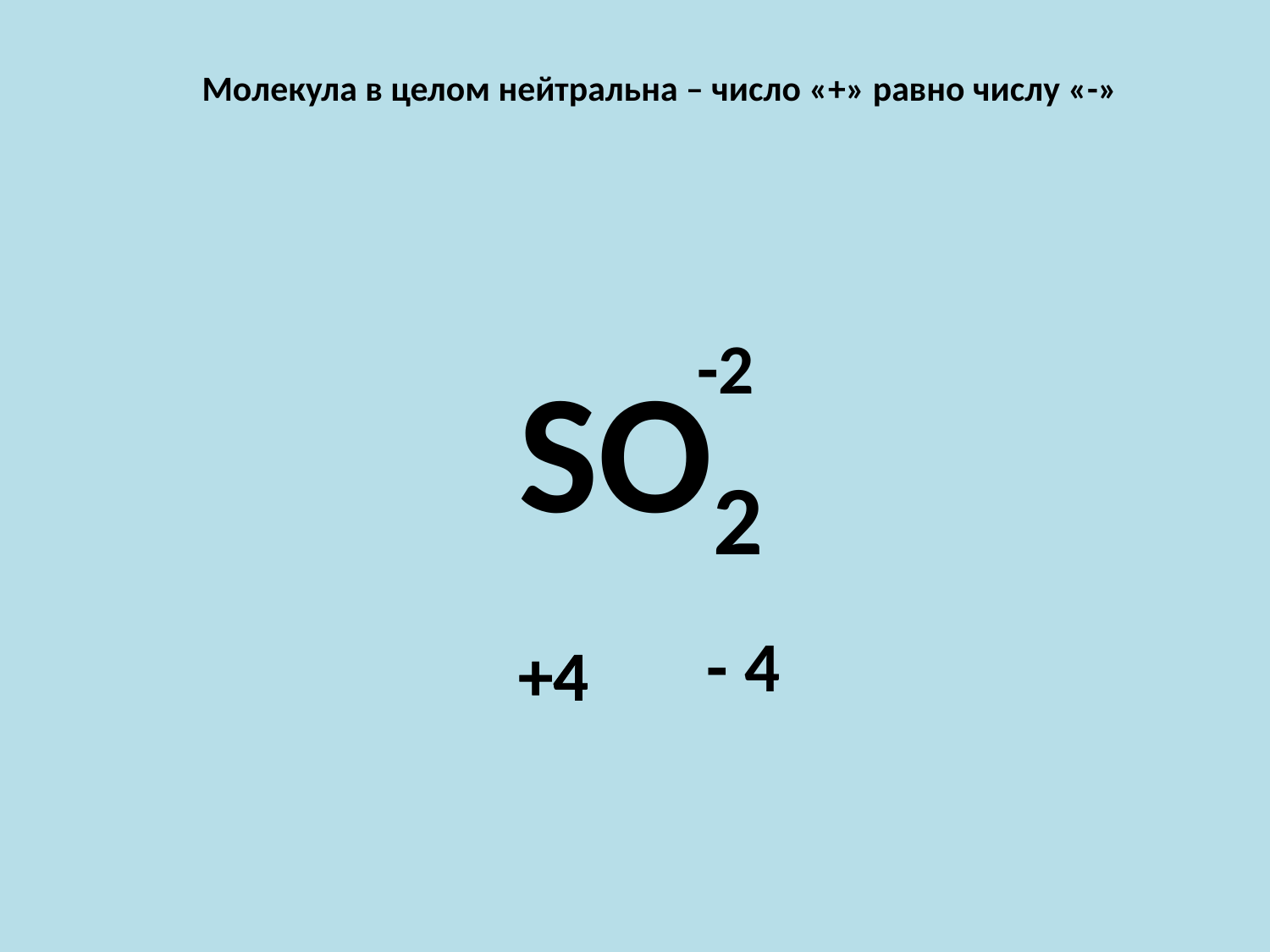

Молекула в целом нейтральна – число «+» равно числу «-»
-2
SO2
- 4
+4
+4